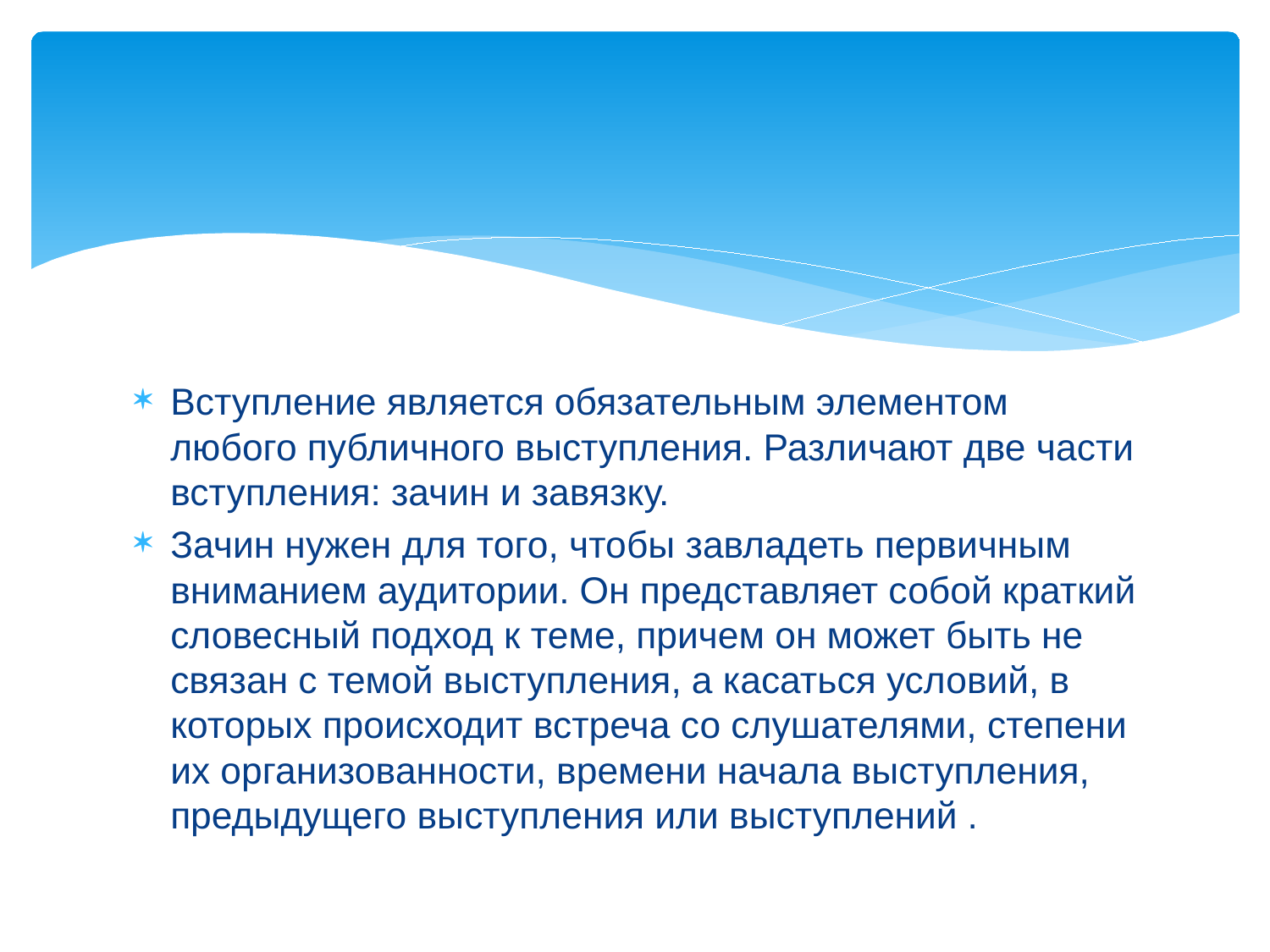

#
Вступление является обязательным элементом любого публичного выступления. Различают две части вступления: зачин и завязку.
Зачин нужен для того, чтобы завладеть первичным вниманием аудитории. Он представляет собой краткий словесный подход к теме, причем он может быть не связан с темой выступления, а касаться условий, в которых происходит встреча со слушателями, степени их организованности, времени начала выступления, предыдущего выступления или выступлений .